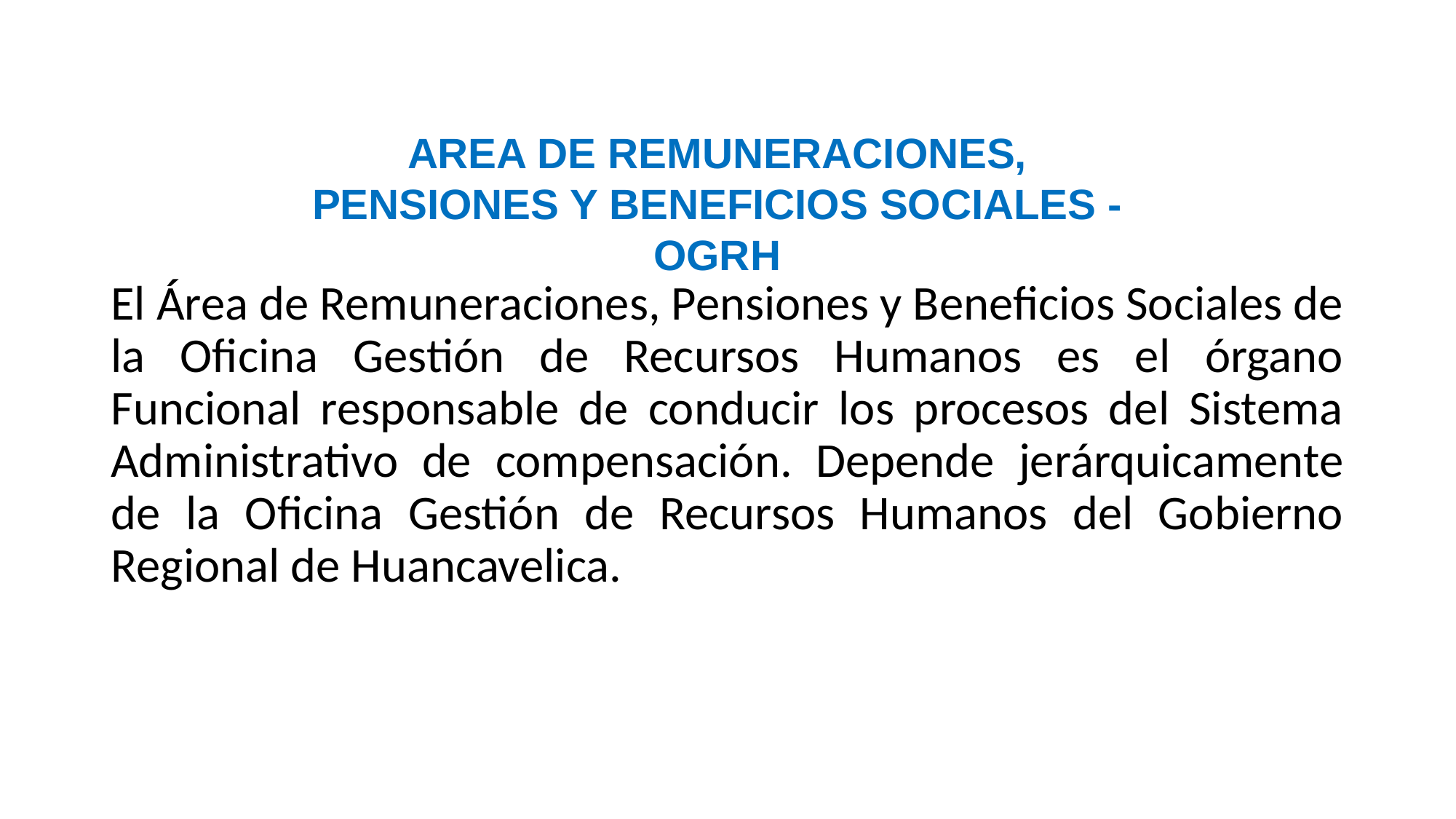

AREA DE REMUNERACIONES, PENSIONES Y BENEFICIOS SOCIALES - OGRH
El Área de Remuneraciones, Pensiones y Beneficios Sociales de la Oficina Gestión de Recursos Humanos es el órgano Funcional responsable de conducir los procesos del Sistema Administrativo de compensación. Depende jerárquicamente de la Oficina Gestión de Recursos Humanos del Gobierno Regional de Huancavelica.